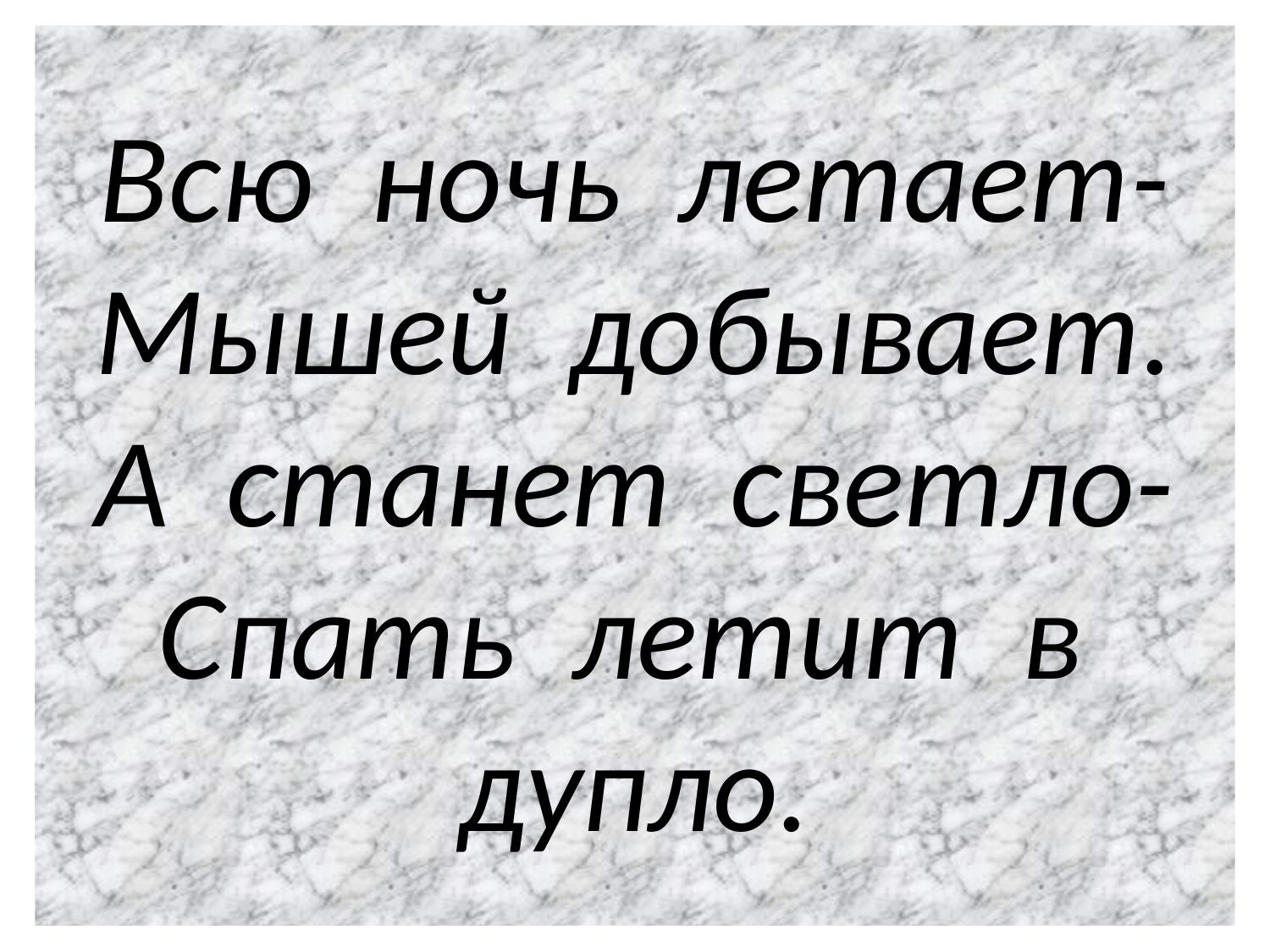

# Всю  ночь  летает- Мышей  добывает. А  станет  светло- Спать  летит  в  дупло.